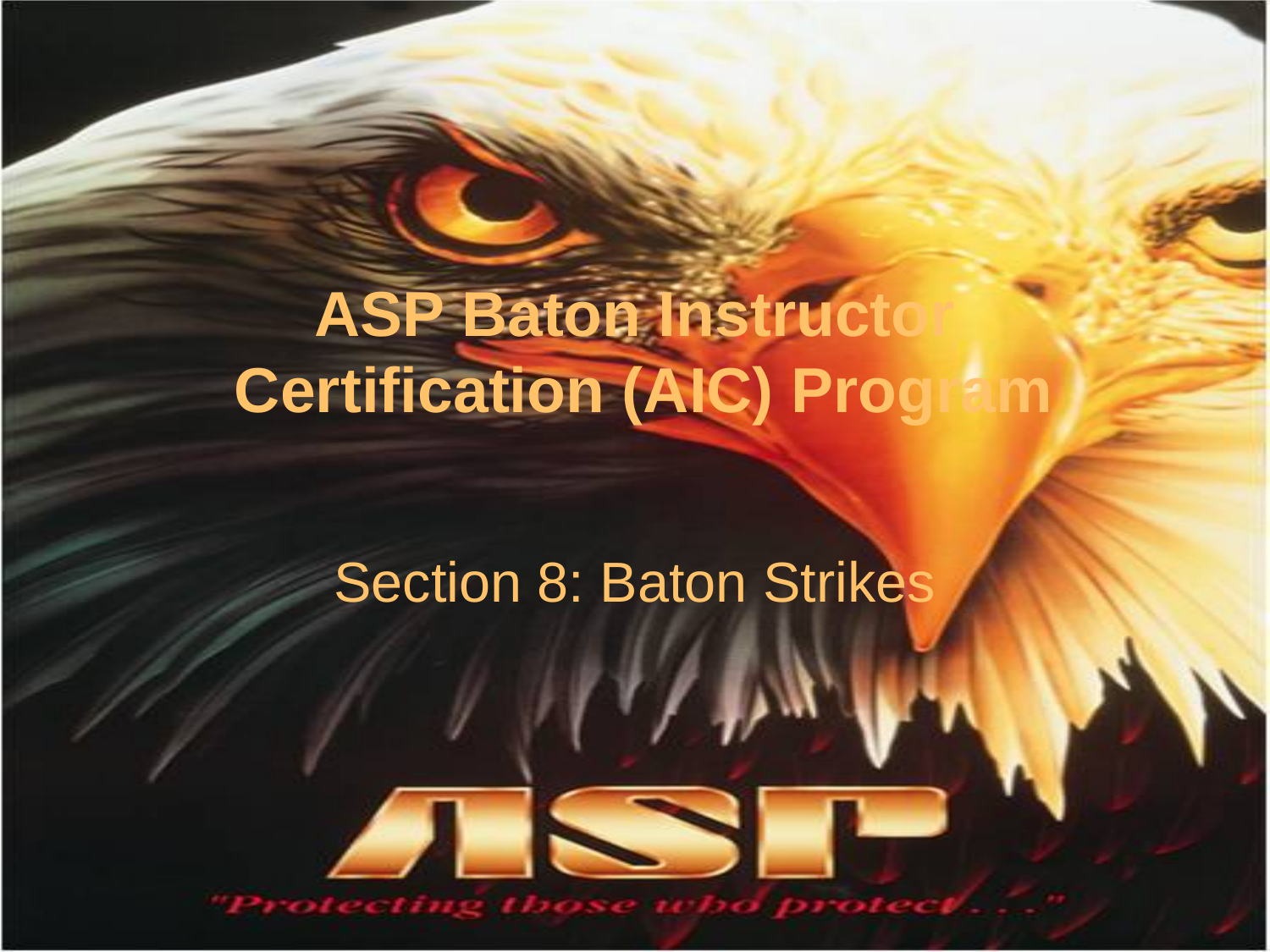

# ASP Baton Instructor Certification (AIC) Program
Section 8: Baton Strikes